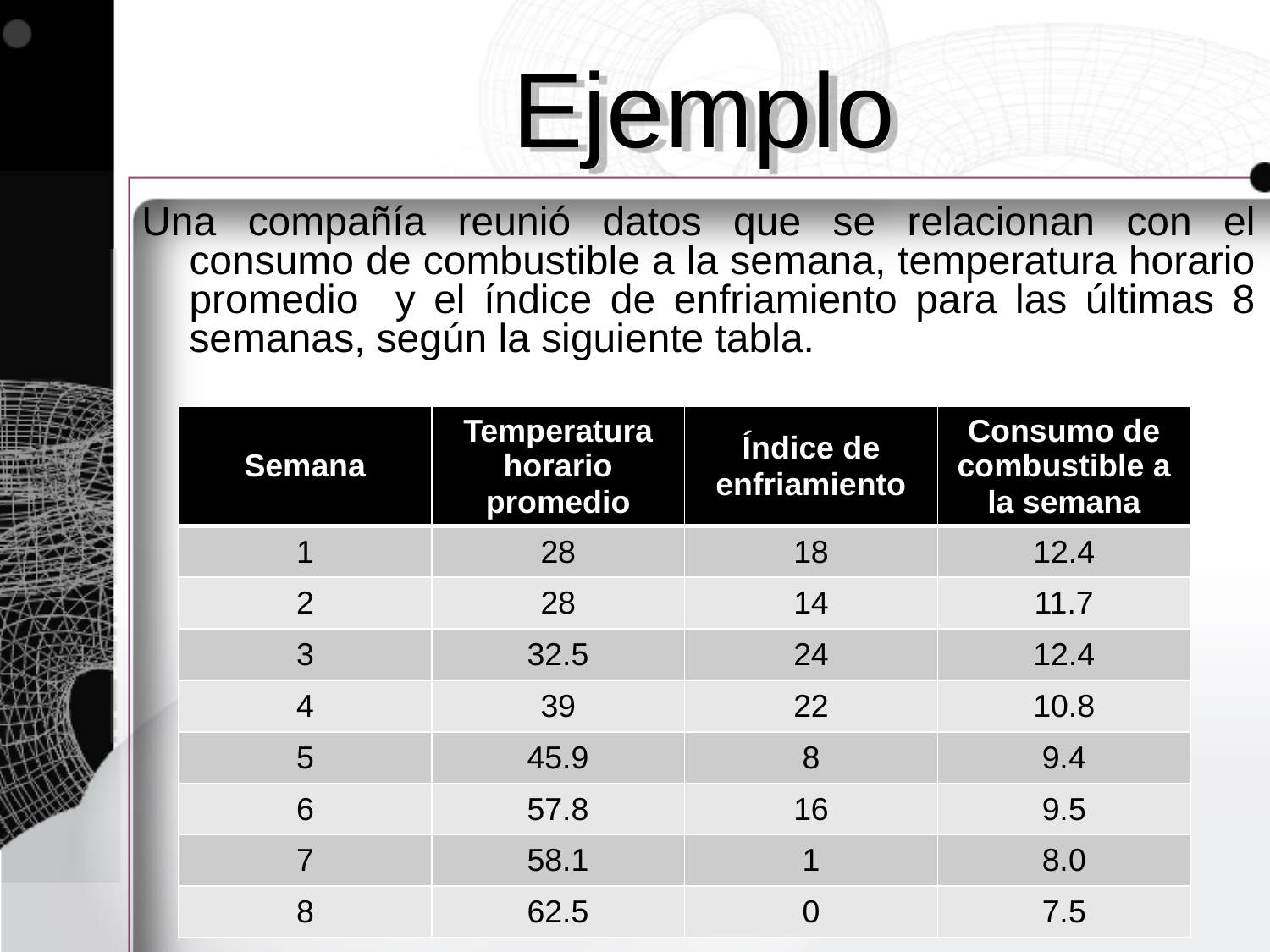

# Ejemplo

Una compañía reunió datos que se relacionan con el consumo de combustible a la semana, temperatura horario promedio  y el índice de enfriamiento para las últimas 8 semanas, según la siguiente tabla.

| Semana | Temperatura horario promedio | Índice de enfriamiento | Consumo de combustible a la semana |
| --- | --- | --- | --- |
| 1 | 28 | 18 | 12.4 |
| 2 | 28 | 14 | 11.7 |
| 3 | 32.5 | 24 | 12.4 |
| 4 | 39 | 22 | 10.8 |
| 5 | 45.9 | 8 | 9.4 |
| 6 | 57.8 | 16 | 9.5 |
| 7 | 58.1 | 1 | 8.0 |
| 8 | 62.5 | 0 | 7.5 |